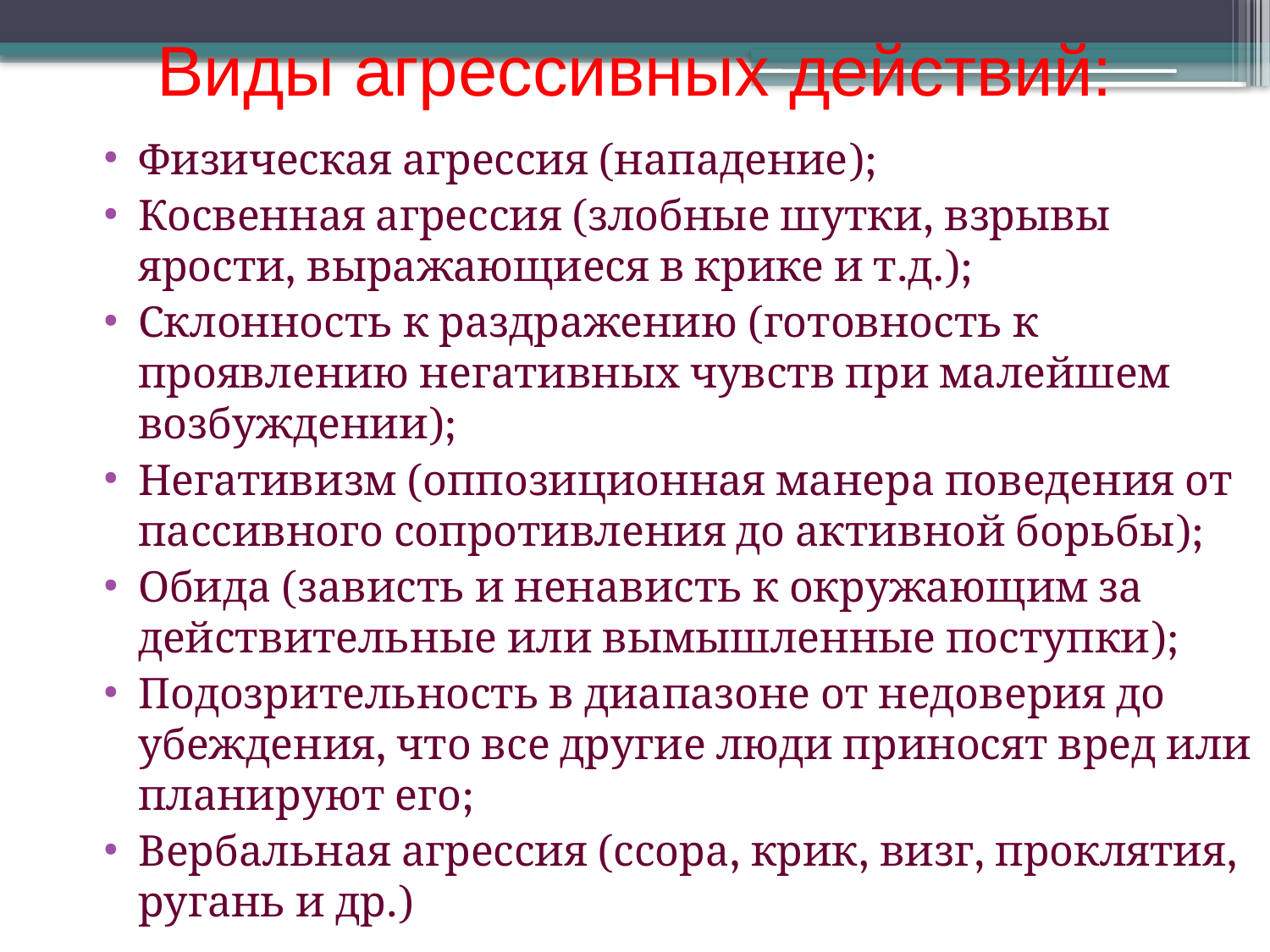

# Виды агрессивных действий:
Физическая агрессия (нападение);
Косвенная агрессия (злобные шутки, взрывы ярости, выражающиеся в крике и т.д.);
Склонность к раздражению (готовность к проявлению негативных чувств при малейшем возбуждении);
Негативизм (оппозиционная манера поведения от пассивного сопротивления до активной борьбы);
Обида (зависть и ненависть к окружающим за действительные или вымышленные поступки);
Подозрительность в диапазоне от недоверия до убеждения, что все другие люди приносят вред или планируют его;
Вербальная агрессия (ссора, крик, визг, проклятия, ругань и др.)